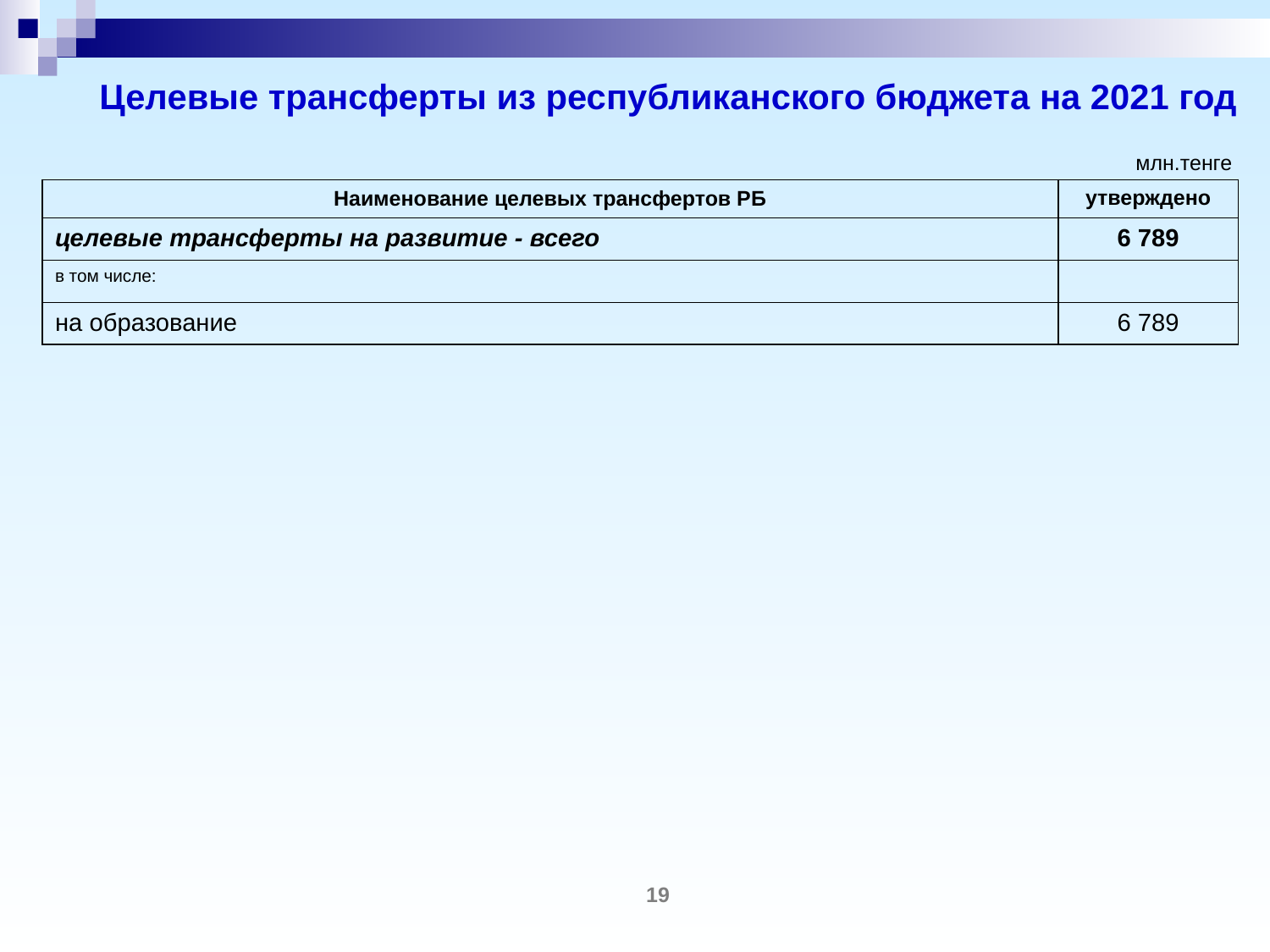

Целевые трансферты из республиканского бюджета на 2021 год
млн.тенге
| Наименование целевых трансфертов РБ | утверждено |
| --- | --- |
| целевые трансферты на развитие - всего | 6 789 |
| в том числе: |  |
| на образование | 6 789 |
19